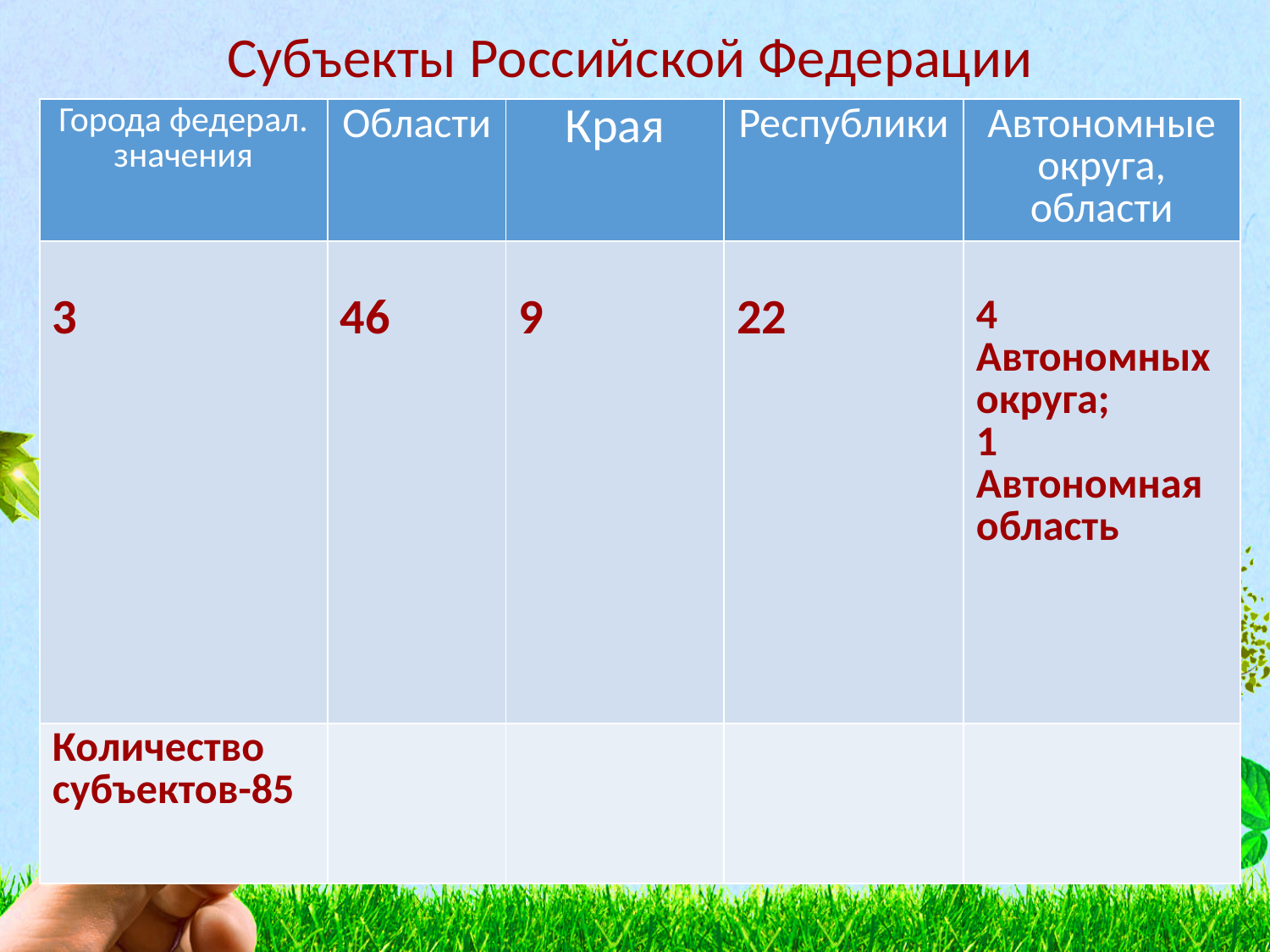

# Субъекты Российской Федерации
| Города федерал. значения | Области | Края | Республики | Автономные округа, области |
| --- | --- | --- | --- | --- |
| 3 | 46 | 9 | 22 | 4 Автономных округа; 1 Автономная область |
| Количество субъектов-85 |  |  |  |  |